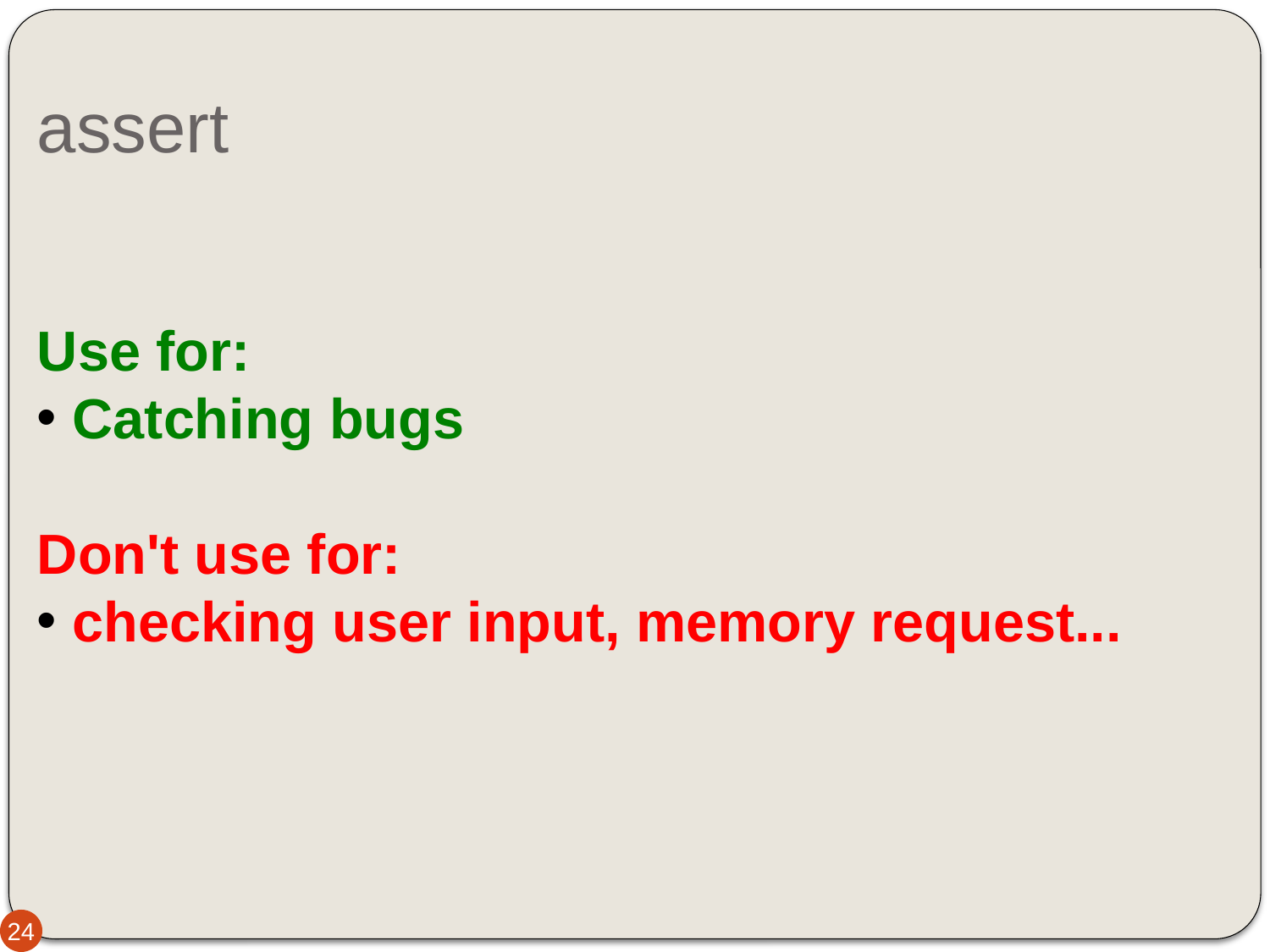

assert
Use for:
 Catching bugs

Don't use for:
 checking user input, memory request...
24